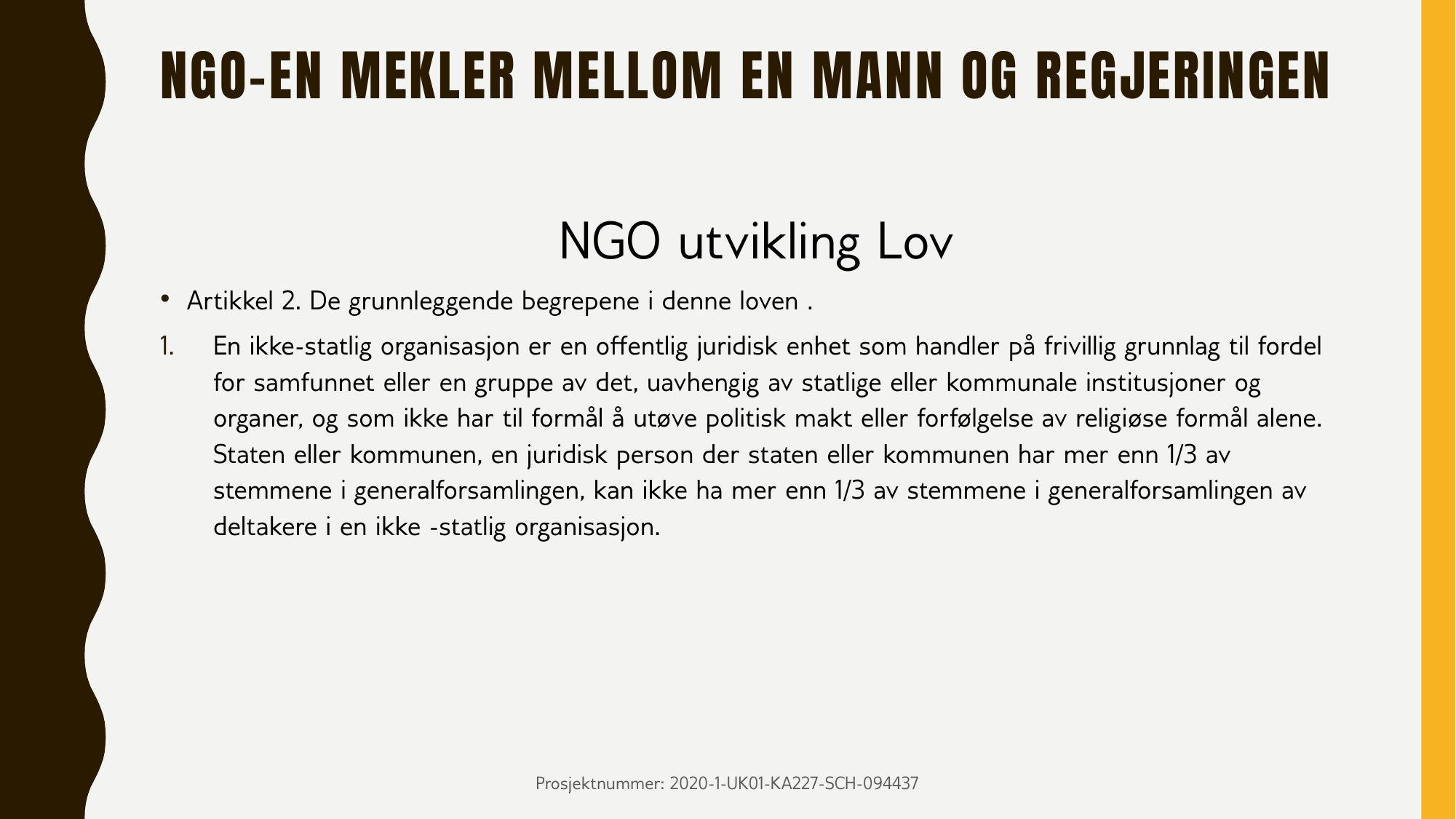

# NGO-en mekler mellom en mann og regjeringen

NGO utvikling Lov
Artikkel 2. De grunnleggende begrepene i denne loven .
En ikke-statlig organisasjon er en offentlig juridisk enhet som handler på frivillig grunnlag til fordel for samfunnet eller en gruppe av det, uavhengig av statlige eller kommunale institusjoner og organer, og som ikke har til formål å utøve politisk makt eller forfølgelse av religiøse formål alene. Staten eller kommunen, en juridisk person der staten eller kommunen har mer enn 1/3 av stemmene i generalforsamlingen, kan ikke ha mer enn 1/3 av stemmene i generalforsamlingen av deltakere i en ikke -statlig organisasjon.
Prosjektnummer: 2020-1-UK01-KA227-SCH-094437